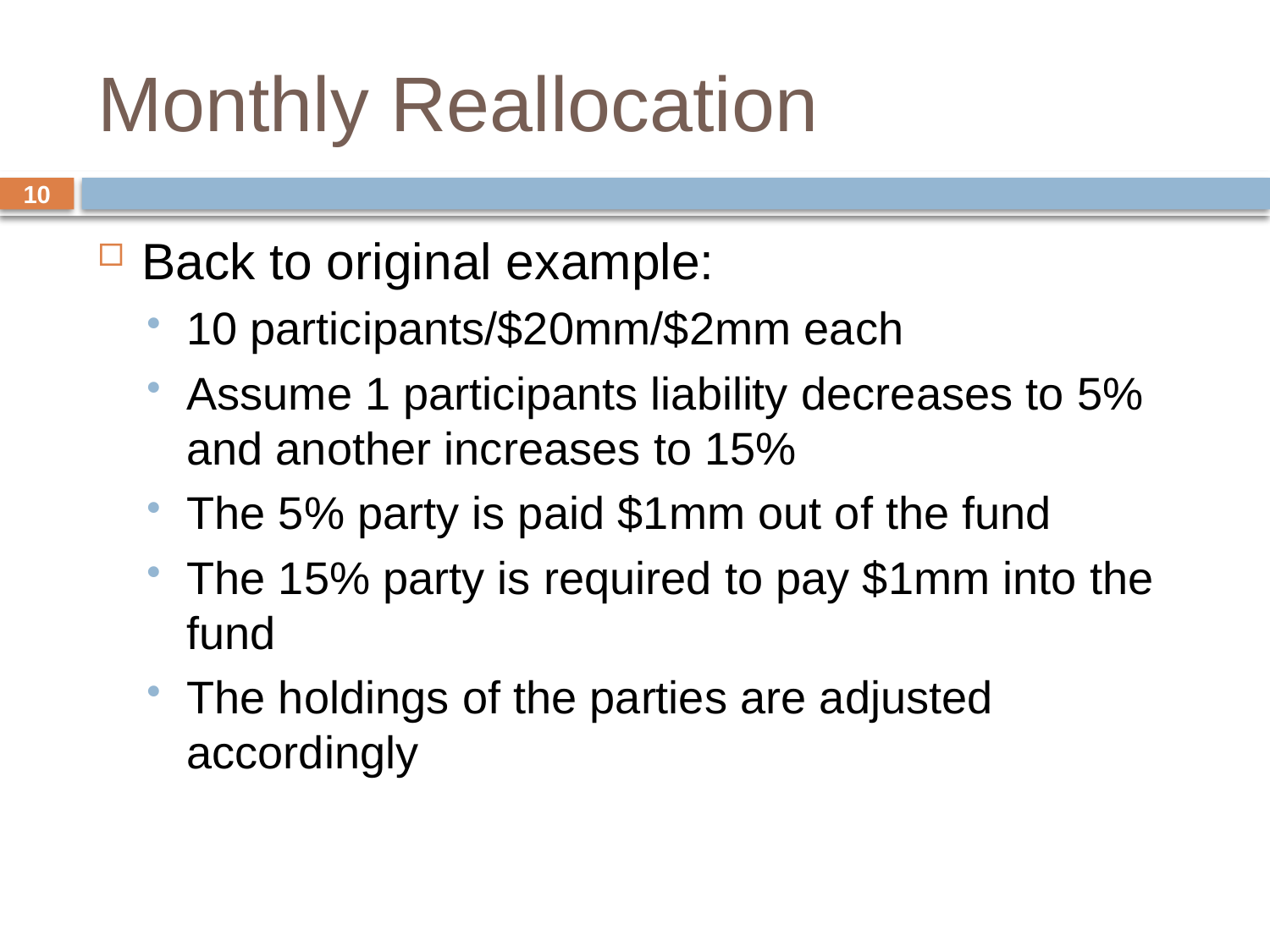

# Monthly Reallocation
10
Back to original example:
10 participants/$20mm/$2mm each
Assume 1 participants liability decreases to 5% and another increases to 15%
The 5% party is paid $1mm out of the fund
The 15% party is required to pay $1mm into the fund
The holdings of the parties are adjusted accordingly